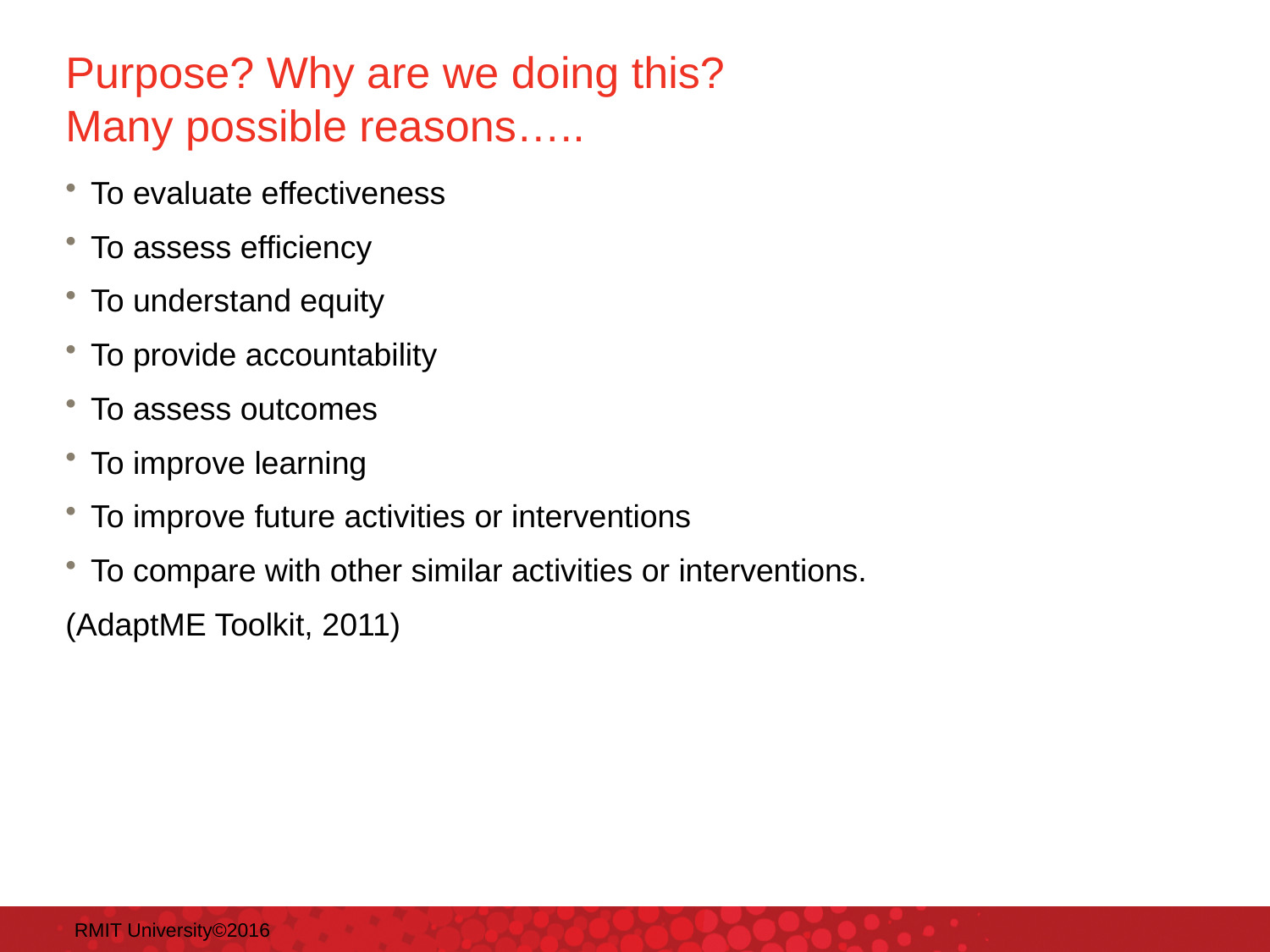

# Purpose? Why are we doing this? Many possible reasons…..
To evaluate effectiveness
To assess efficiency
To understand equity
To provide accountability
To assess outcomes
To improve learning
To improve future activities or interventions
To compare with other similar activities or interventions.
(AdaptME Toolkit, 2011)
RMIT University©2016